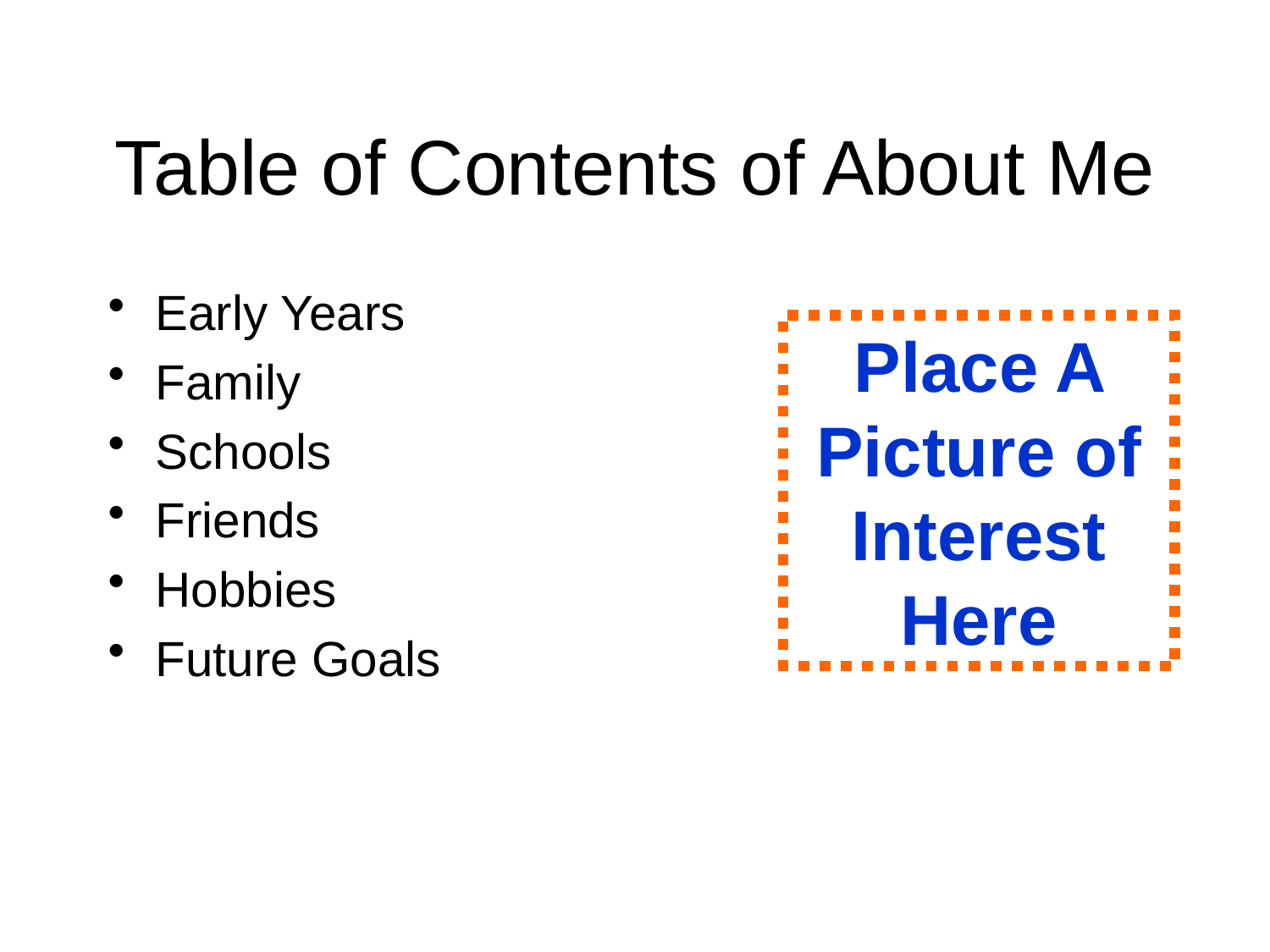

# Table of Contents of About Me
Early Years
Family
Schools
Friends
Hobbies
Future Goals
Place A Picture of Interest Here